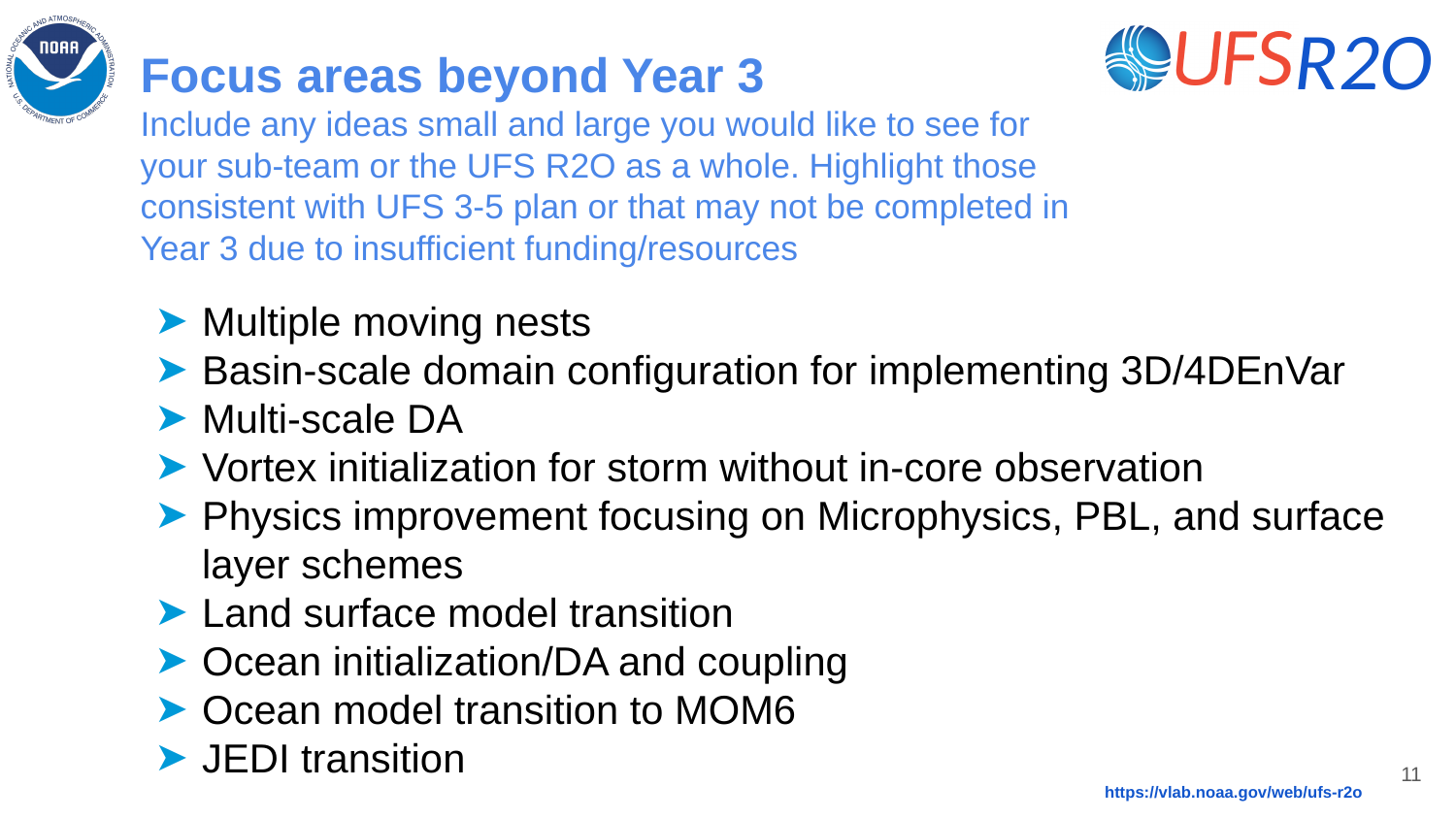

# Focus areas beyond Year 3
Include any ideas small and large you would like to see for your sub-team or the UFS R2O as a whole. Highlight those consistent with UFS 3-5 plan or that may not be completed in Year 3 due to insufficient funding/resources
Multiple moving nests
Basin-scale domain configuration for implementing 3D/4DEnVar
Multi-scale DA
Vortex initialization for storm without in-core observation
Physics improvement focusing on Microphysics, PBL, and surface layer schemes
Land surface model transition
Ocean initialization/DA and coupling
Ocean model transition to MOM6
JEDI transition
11